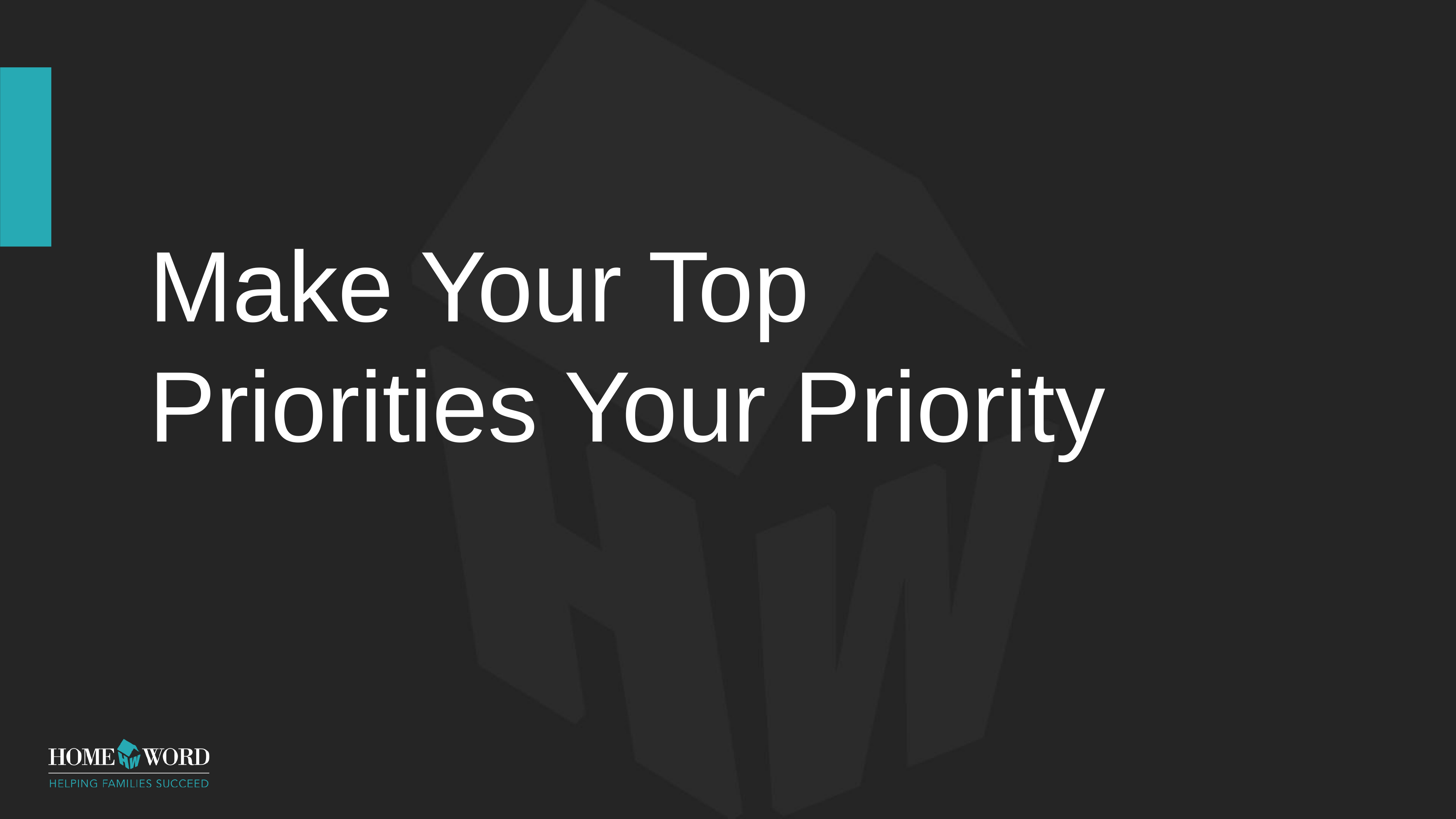

# Make Your Top Priorities Your Priority